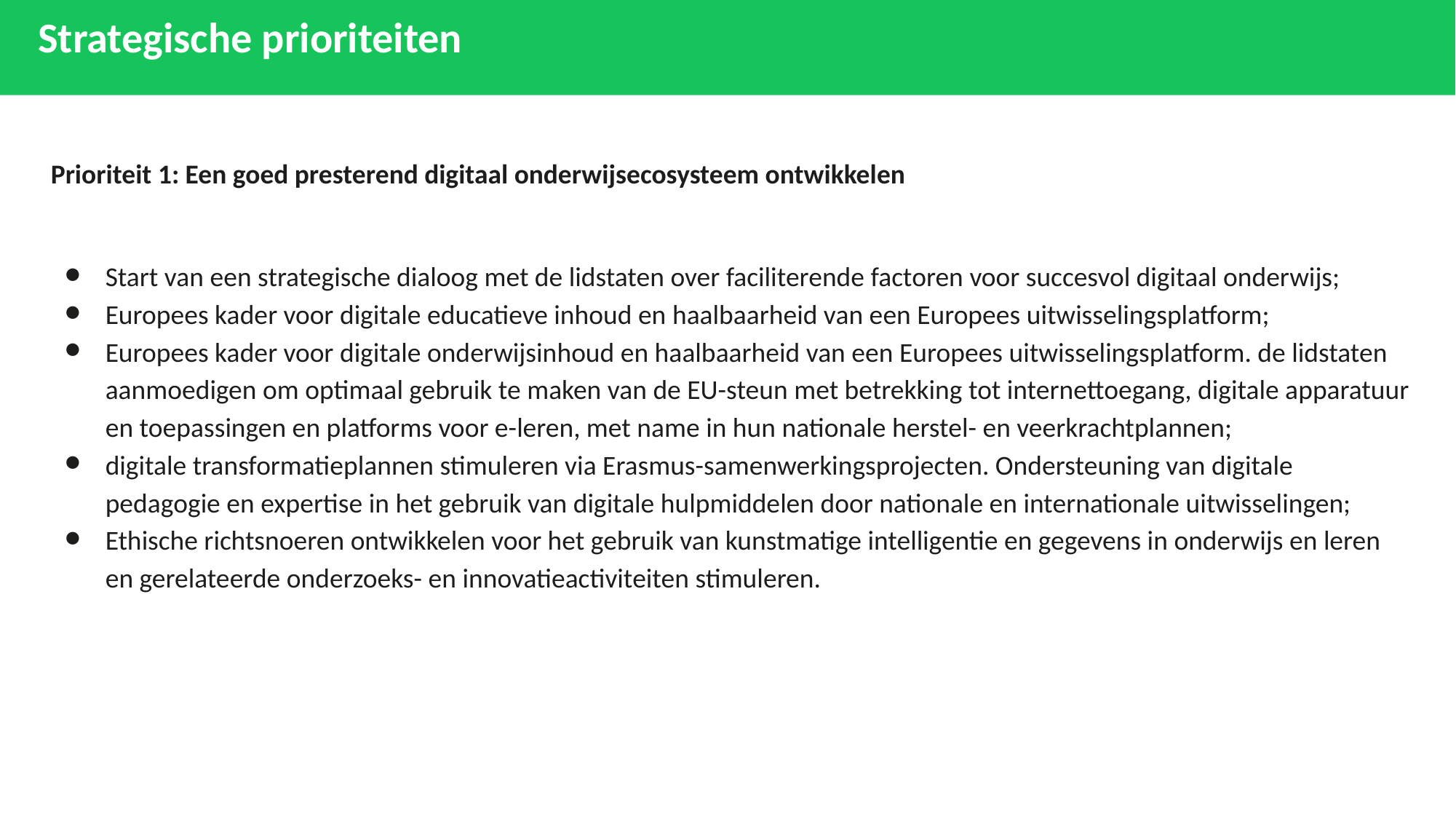

Strategische prioriteiten

Prioriteit 1: Een goed presterend digitaal onderwijsecosysteem ontwikkelen

Start van een strategische dialoog met de lidstaten over faciliterende factoren voor succesvol digitaal onderwijs;
Europees kader voor digitale educatieve inhoud en haalbaarheid van een Europees uitwisselingsplatform;
Europees kader voor digitale onderwijsinhoud en haalbaarheid van een Europees uitwisselingsplatform. de lidstaten aanmoedigen om optimaal gebruik te maken van de EU-steun met betrekking tot internettoegang, digitale apparatuur en toepassingen en platforms voor e-leren, met name in hun nationale herstel- en veerkrachtplannen;
digitale transformatieplannen stimuleren via Erasmus-samenwerkingsprojecten. Ondersteuning van digitale pedagogie en expertise in het gebruik van digitale hulpmiddelen door nationale en internationale uitwisselingen;
Ethische richtsnoeren ontwikkelen voor het gebruik van kunstmatige intelligentie en gegevens in onderwijs en leren en gerelateerde onderzoeks- en innovatieactiviteiten stimuleren.